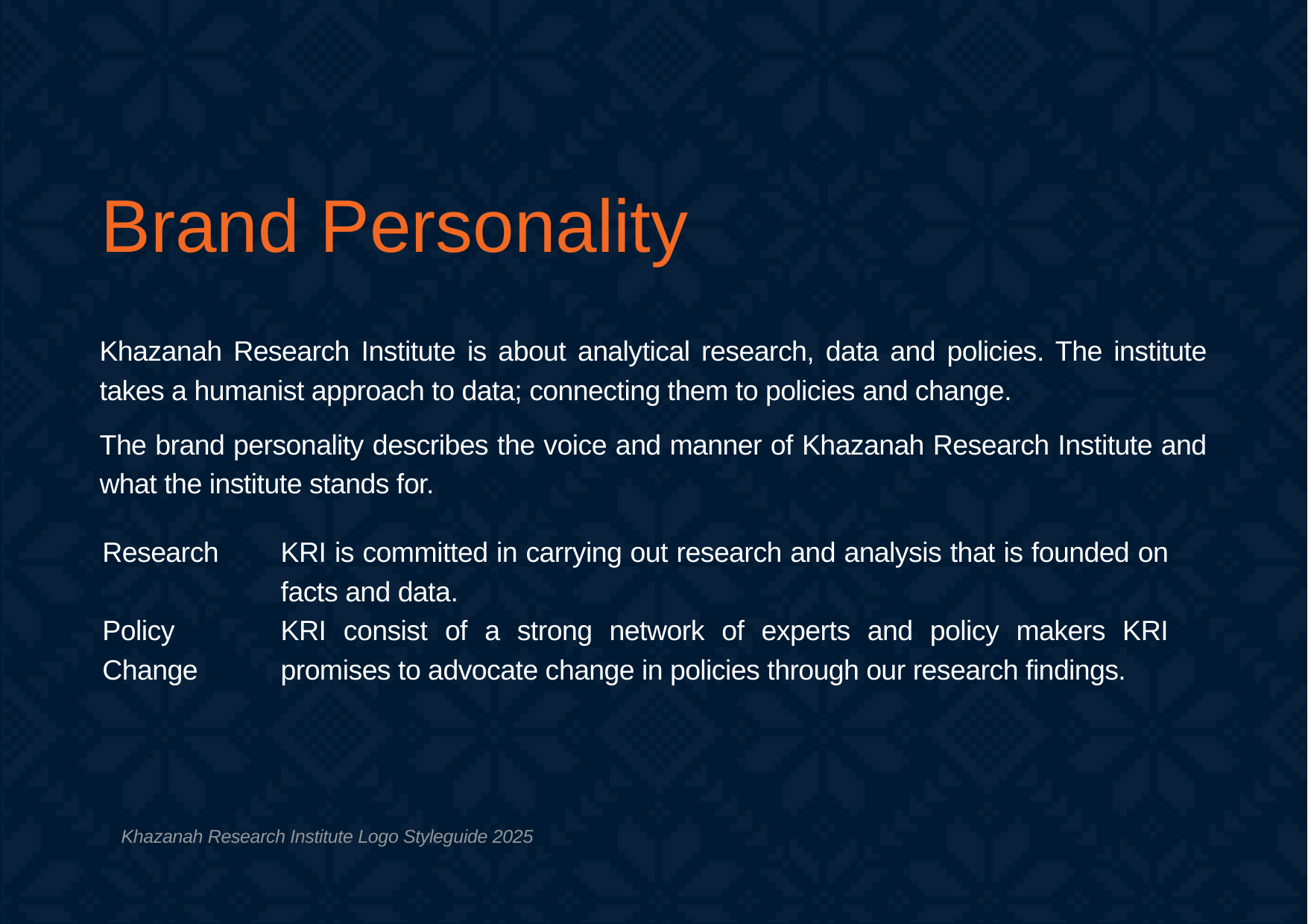

# Brand Personality
Khazanah Research Institute is about analytical research, data and policies. The institute takes a humanist approach to data; connecting them to policies and change.
The brand personality describes the voice and manner of Khazanah Research Institute and what the institute stands for.

Research

Policy
Change
KRI is committed in carrying out research and analysis that is founded on facts and data.
KRI consist of a strong network of experts and policy makers KRI promises to advocate change in policies through our research findings.